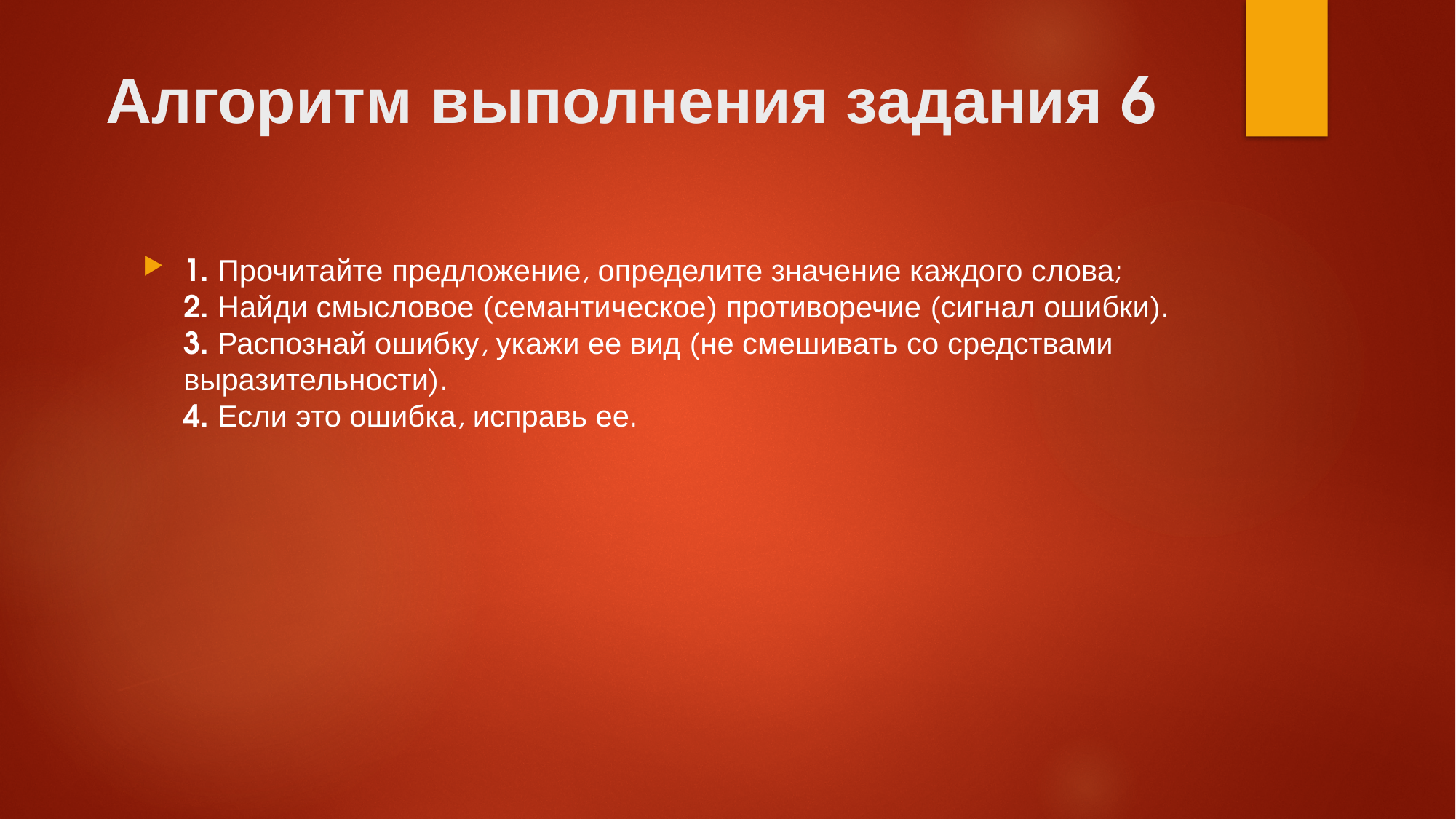

# Алгоритм выполнения задания 6
1. Прочитайте предложение, определите значение каждого слова;
2. Найди смысловое (семантическое) противоречие (сигнал ошибки).
3. Распознай ошибку, укажи ее вид (не смешивать со средствами выразительности).
4. Если это ошибка, исправь ее.